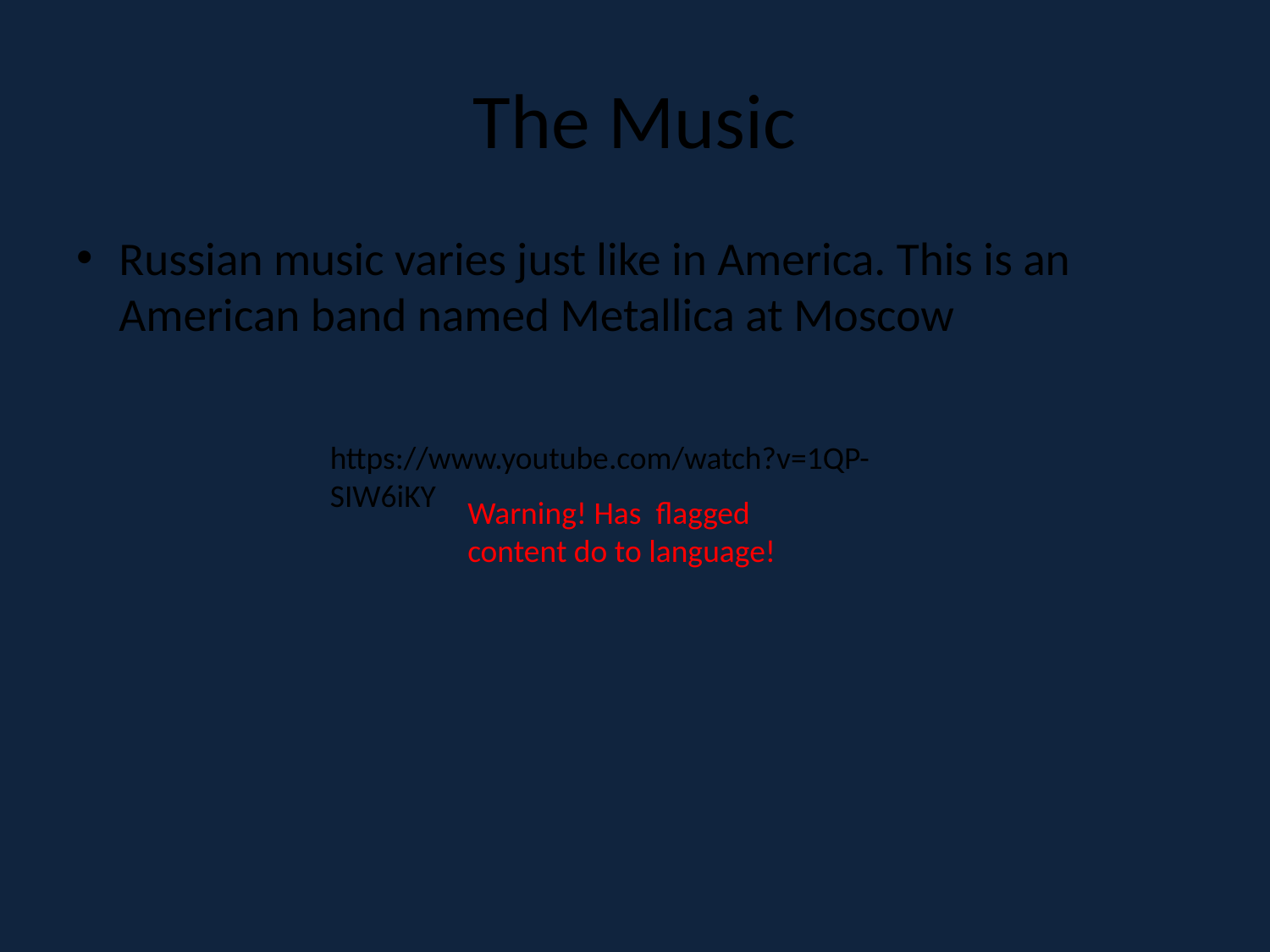

# The Music
Russian music varies just like in America. This is an American band named Metallica at Moscow
https://www.youtube.com/watch?v=1QP-SIW6iKY
Warning! Has  flagged content do to language!